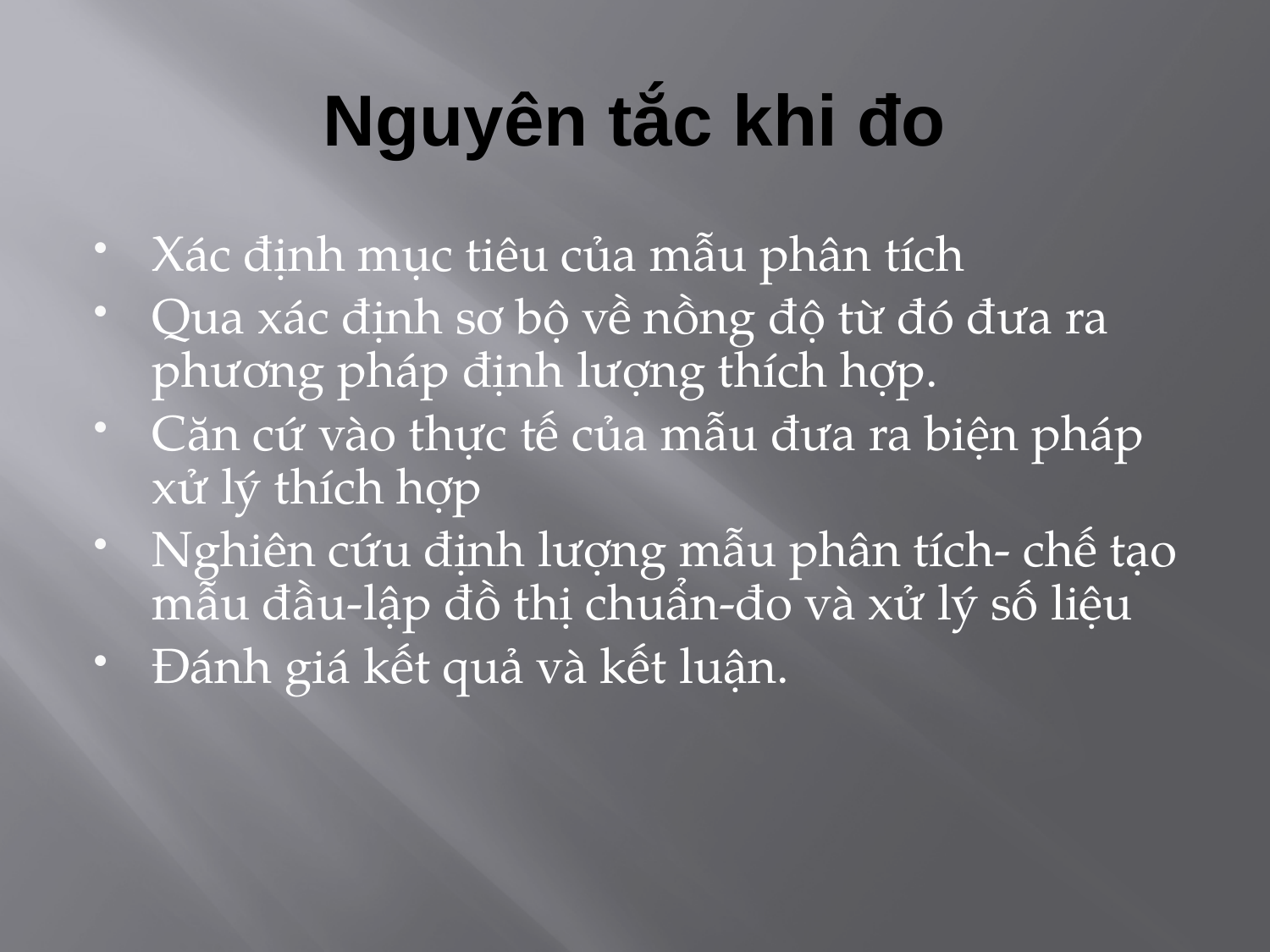

# Nguyên tắc khi đo
Xác định mục tiêu của mẫu phân tích
Qua xác định sơ bộ về nồng độ từ đó đưa ra phương pháp định lượng thích hợp.
Căn cứ vào thực tế của mẫu đưa ra biện pháp xử lý thích hợp
Nghiên cứu định lượng mẫu phân tích- chế tạo mẫu đầu-lập đồ thị chuẩn-đo và xử lý số liệu
Đánh giá kết quả và kết luận.